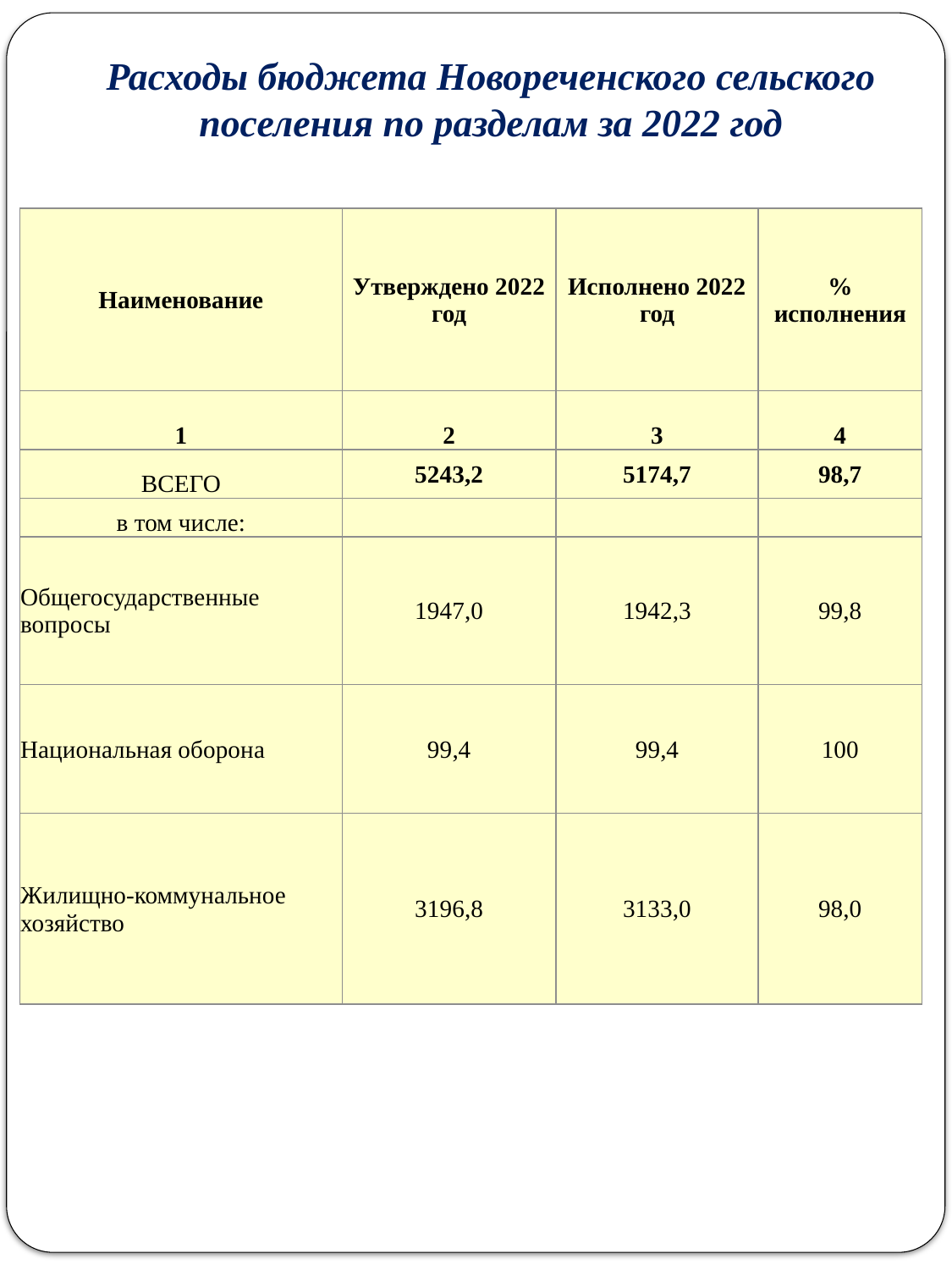

Расходы бюджета Новореченского сельского поселения по разделам за 2022 год
(тыс. рублей)
| Наименование | Утверждено 2022 год | Исполнено 2022 год | % исполнения |
| --- | --- | --- | --- |
| 1 | 2 | 3 | 4 |
| ВСЕГО | 5243,2 | 5174,7 | 98,7 |
| в том числе: |  |  |  |
| Общегосударственные вопросы | 1947,0 | 1942,3 | 99,8 |
| Национальная оборона | 99,4 | 99,4 | 100 |
| Жилищно-коммунальное хозяйство | 3196,8 | 3133,0 | 98,0 |